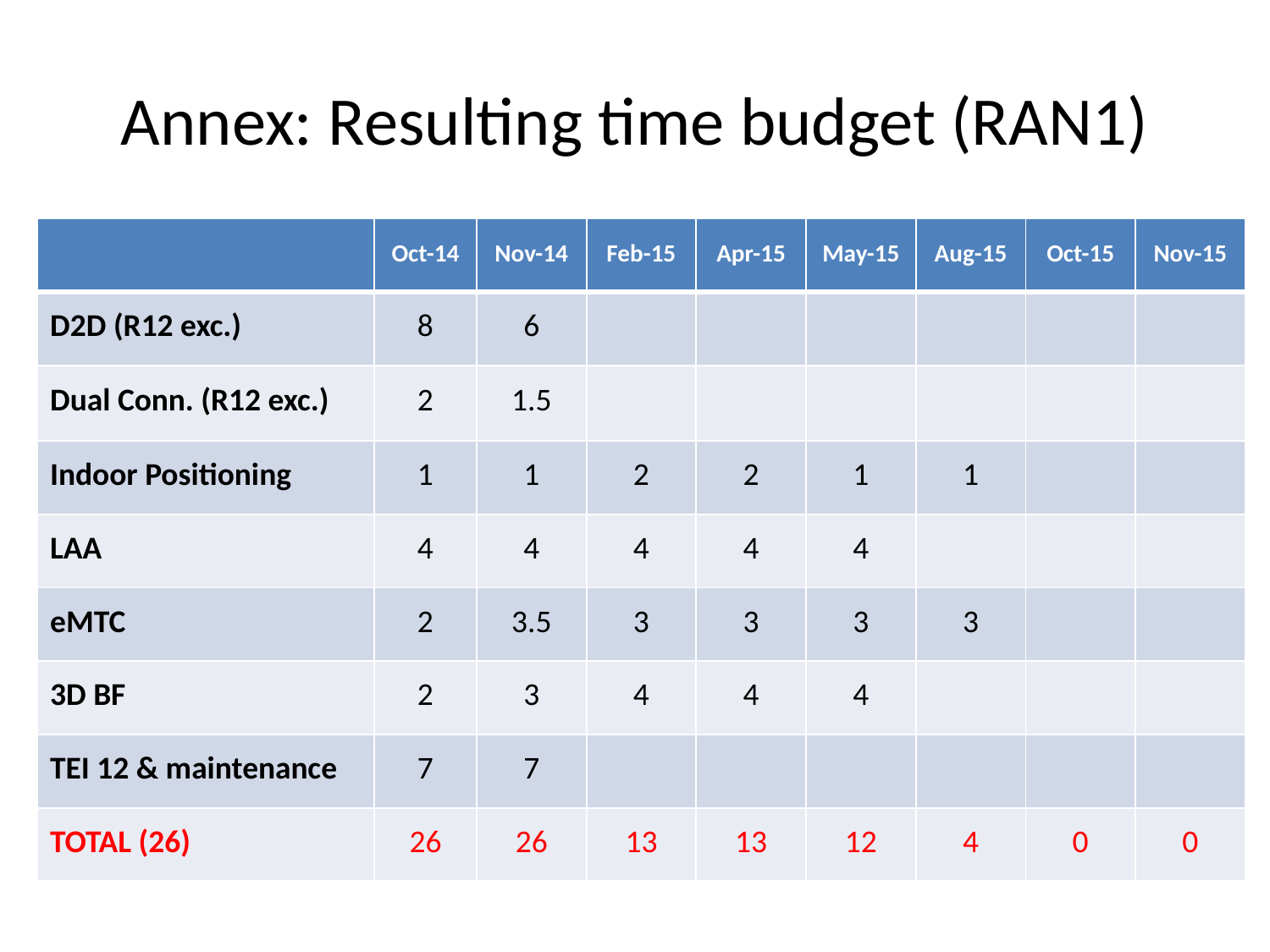

# Annex: Resulting time budget (RAN1)
|  | Oct-14 | Nov-14 | Feb-15 | Apr-15 | May-15 | Aug-15 | Oct-15 | Nov-15 |
| --- | --- | --- | --- | --- | --- | --- | --- | --- |
| D2D (R12 exc.) | 8 | 6 |  |  |  |  |  |  |
| Dual Conn. (R12 exc.) | 2 | 1.5 |  |  |  |  |  |  |
| Indoor Positioning | 1 | 1 | 2 | 2 | 1 | 1 |  |  |
| LAA | 4 | 4 | 4 | 4 | 4 |  |  |  |
| eMTC | 2 | 3.5 | 3 | 3 | 3 | 3 |  |  |
| 3D BF | 2 | 3 | 4 | 4 | 4 |  |  |  |
| TEI 12 & maintenance | 7 | 7 |  |  |  |  |  |  |
| TOTAL (26) | 26 | 26 | 13 | 13 | 12 | 4 | 0 | 0 |